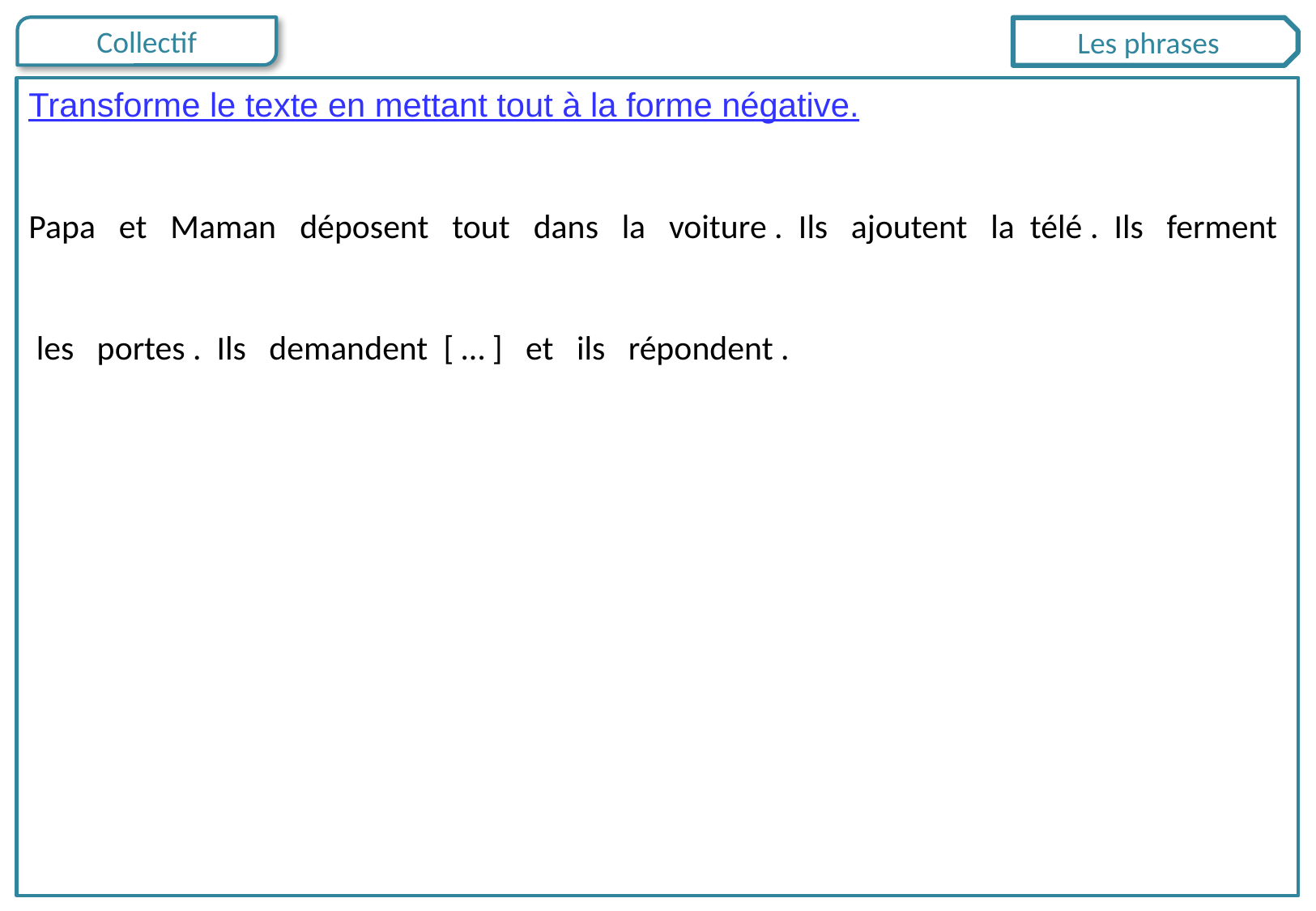

Les phrases
Transforme le texte en mettant tout à la forme négative.
Papa   et   Maman   déposent   tout   dans   la   voiture .  Ils   ajoutent   la  télé .  Ils   ferment   les   portes .  Ils   demandent  [ … ]   et   ils   répondent .